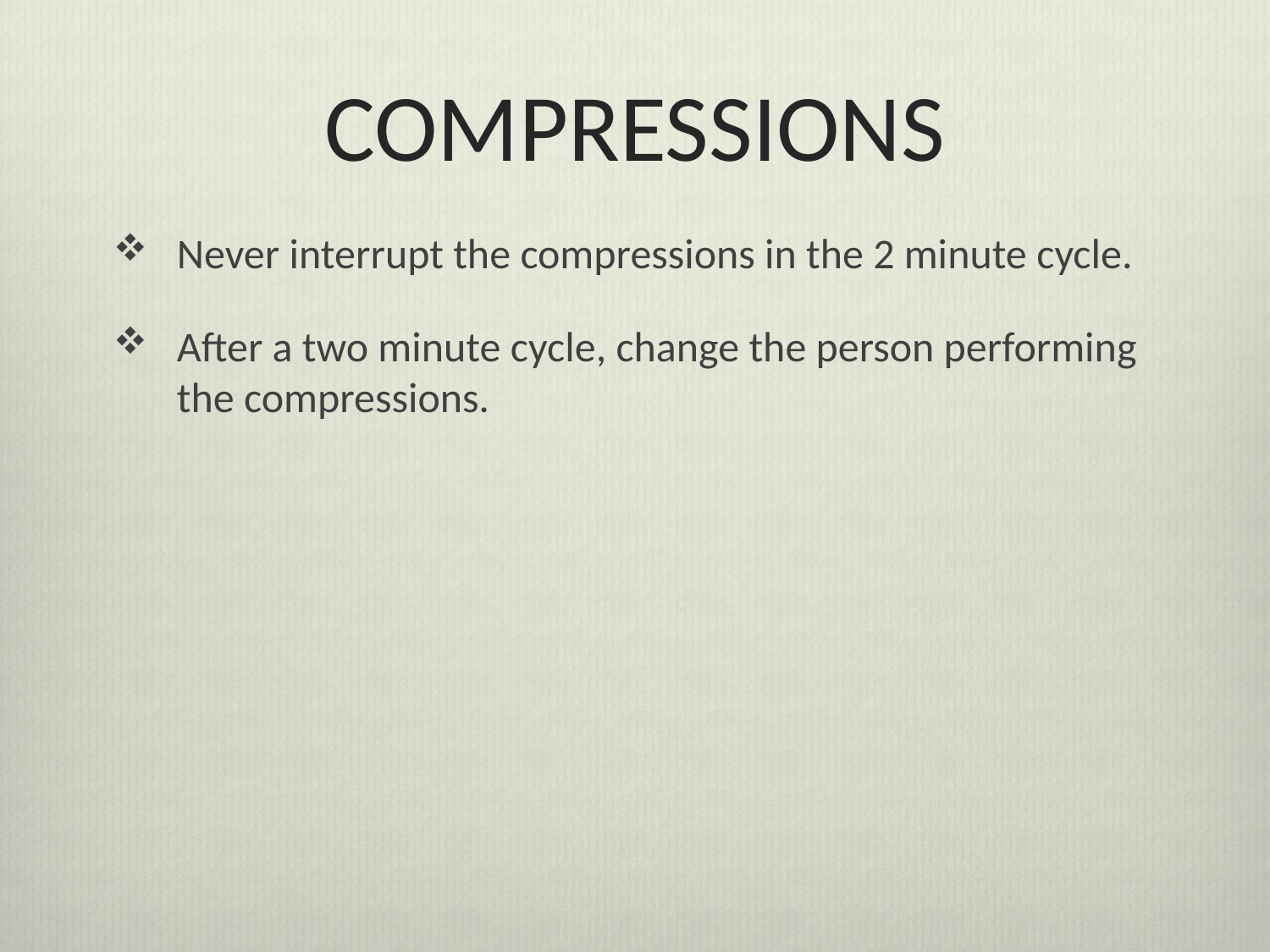

# COMPRESSIONS
Never interrupt the compressions in the 2 minute cycle.
After a two minute cycle, change the person performing the compressions.